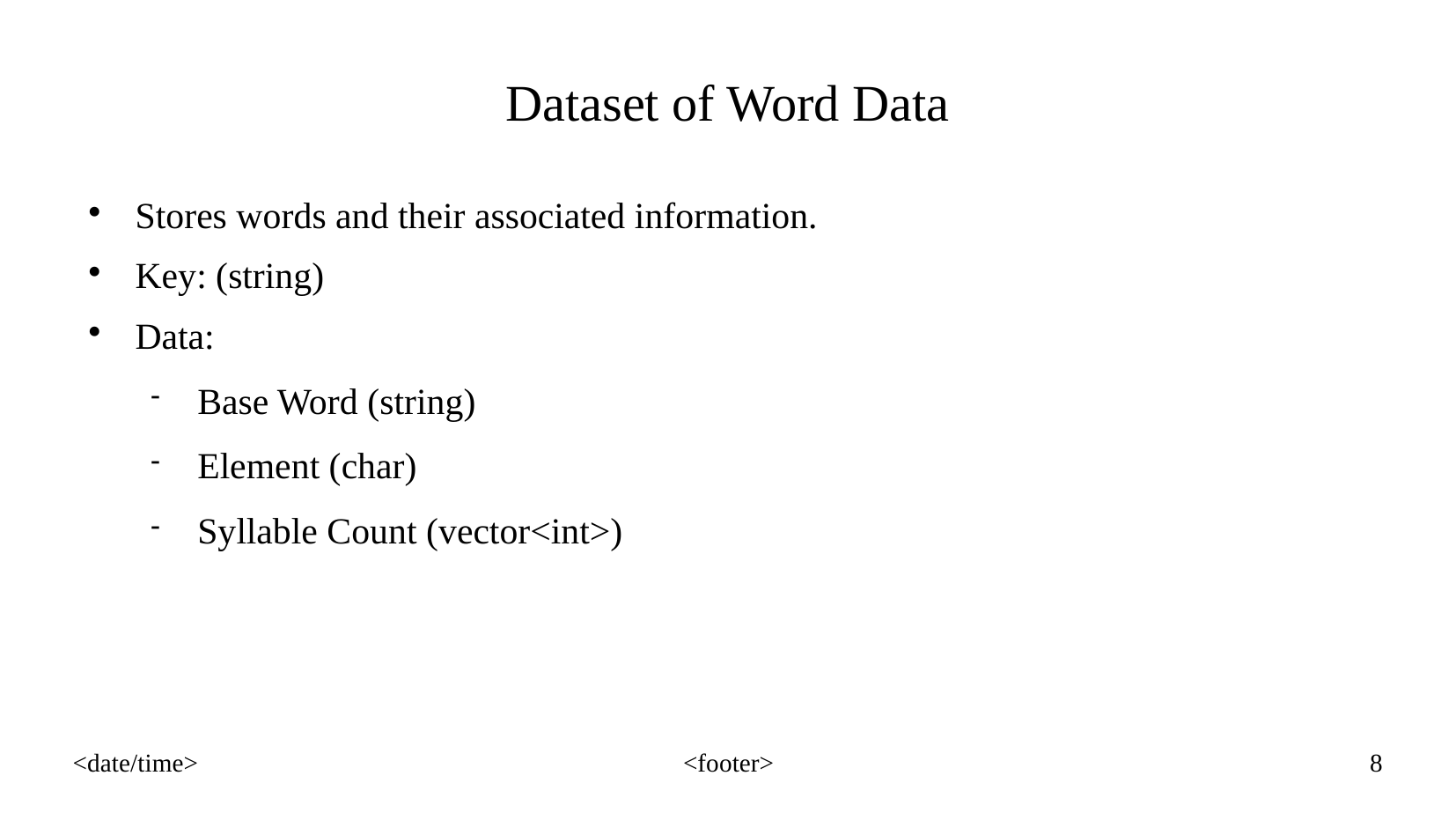

Dataset of Word Data
Stores words and their associated information.
Key: (string)
Data:
Base Word (string)
Element (char)
Syllable Count (vector<int>)